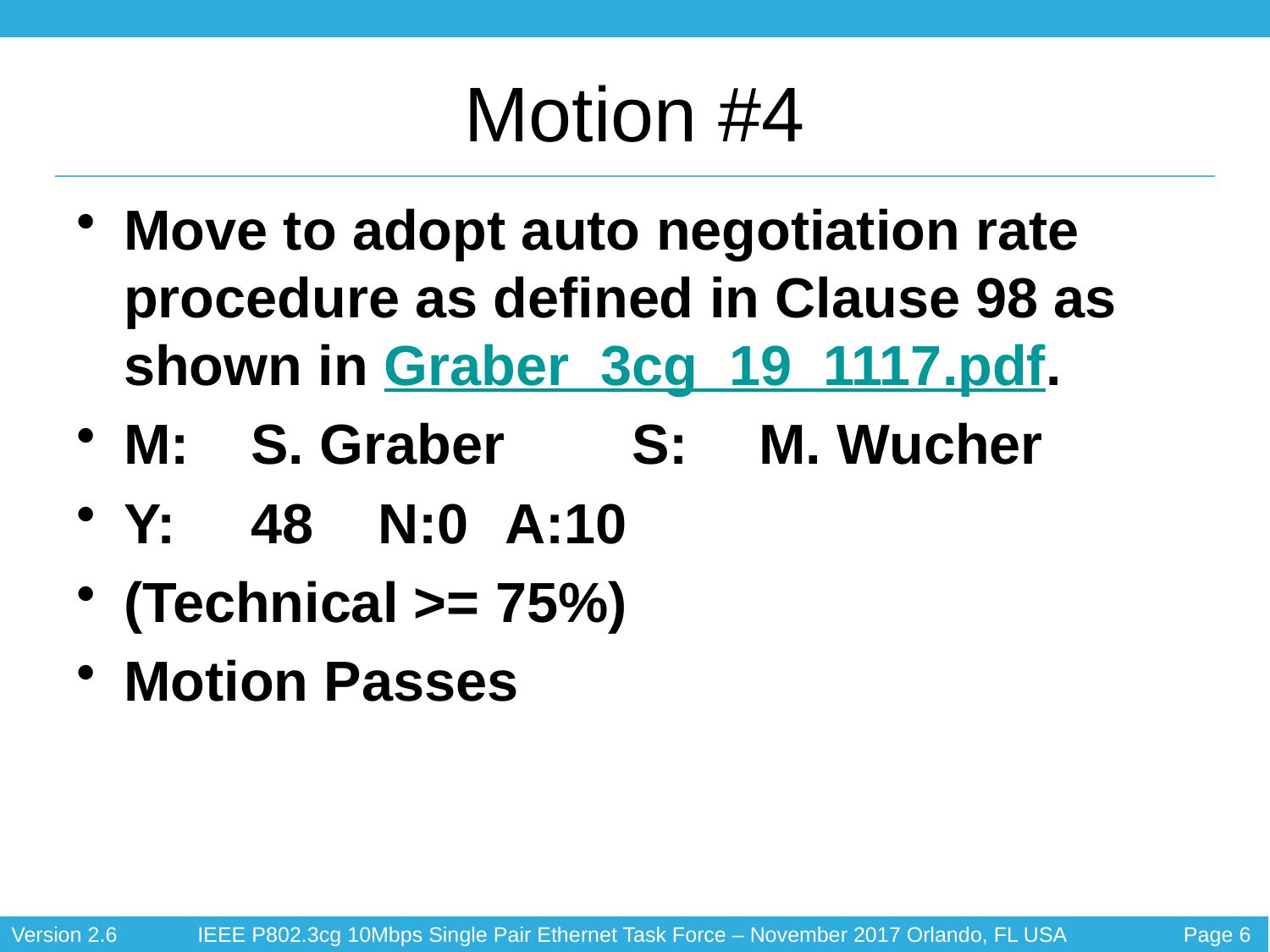

# Motion #4
Move to adopt auto negotiation rate procedure as defined in Clause 98 as shown in Graber_3cg_19_1117.pdf.
M:	S. Graber	S: 	M. Wucher
Y:	48	N:0	A:10
(Technical >= 75%)
Motion Passes